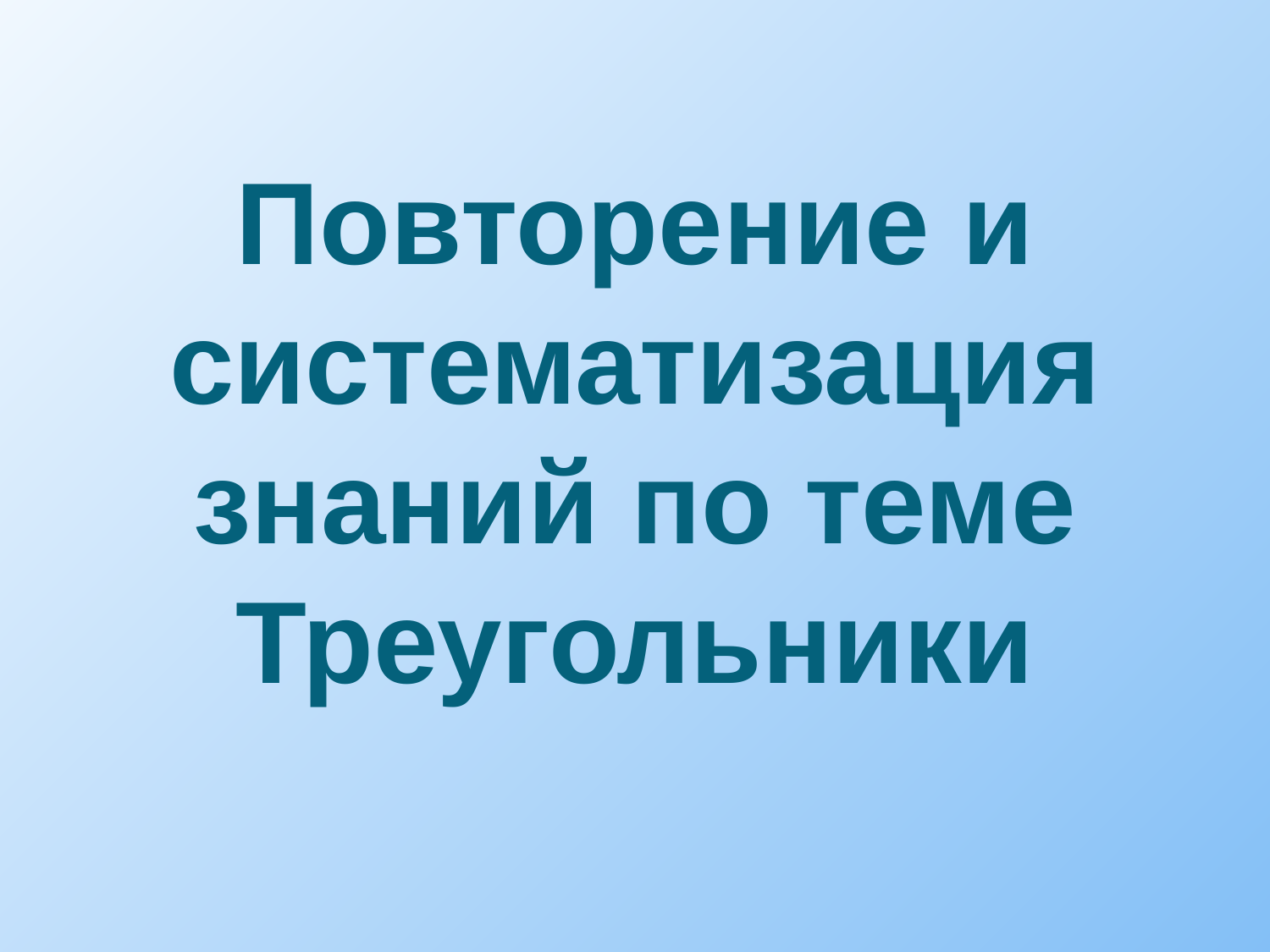

# Повторение и систематизация знаний по теме Треугольники